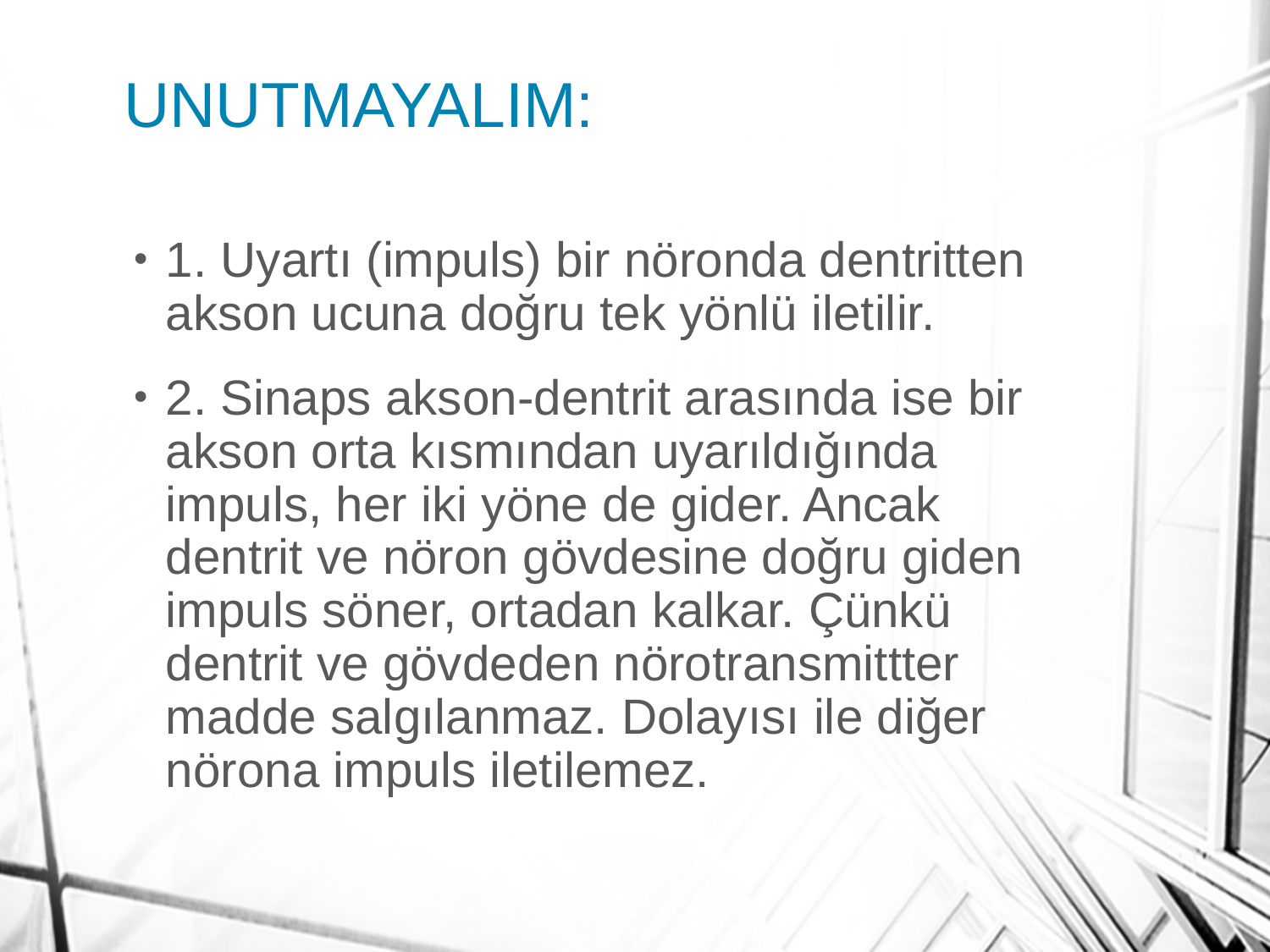

# UNUTMAYALIM:
1. Uyartı (impuls) bir nöronda dentritten akson ucuna doğru tek yönlü iletilir.
2. Sinaps akson-dentrit arasında ise bir akson orta kısmından uyarıldığında impuls, her iki yöne de gider. Ancak dentrit ve nöron gövdesine doğru giden impuls söner, ortadan kalkar. Çünkü dentrit ve gövdeden nörotransmittter madde salgılanmaz. Dolayısı ile diğer nörona impuls iletilemez.